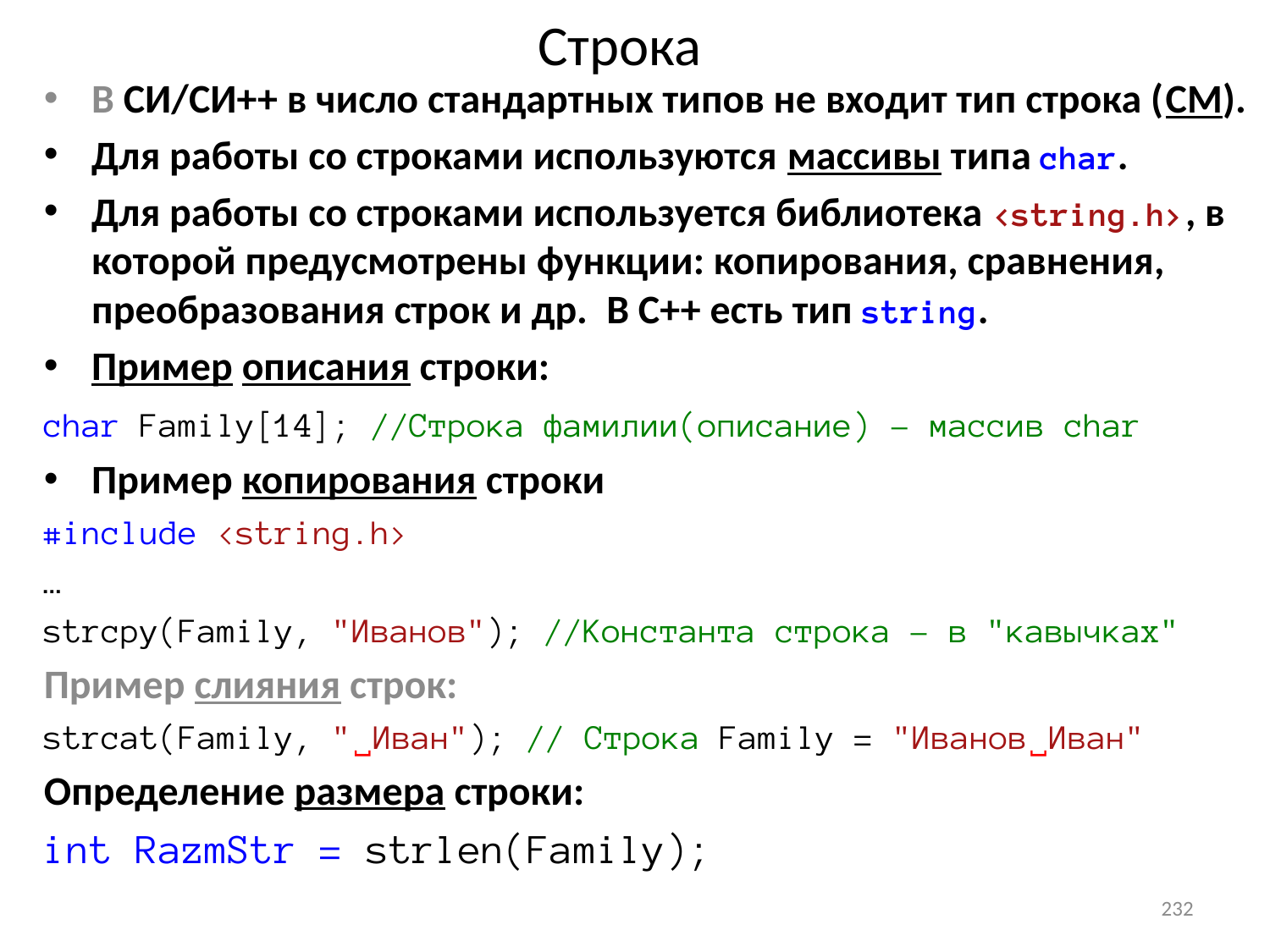

# Строка
В СИ/СИ++ в число стандартных типов не входит тип строка (СМ).
Для работы со строками используются массивы типа char.
Для работы со строками используется библиотека <string.h>, в которой предусмотрены функции: копирования, сравнения, преобразования строк и др.  В С++ есть тип string.
Пример описания строки:
char Family[14]; //Строка фамилии(описание) – массив char
Пример копирования строки
#include <string.h>
…
strcpy(Family, "Иванов"); //Константа строка – в "кавычках"
Пример слияния строк:
strcat(Family, "˽Иван"); // Строка Family = "Иванов˽Иван"
Определение размера строки:
int RazmStr = strlen(Family);

232